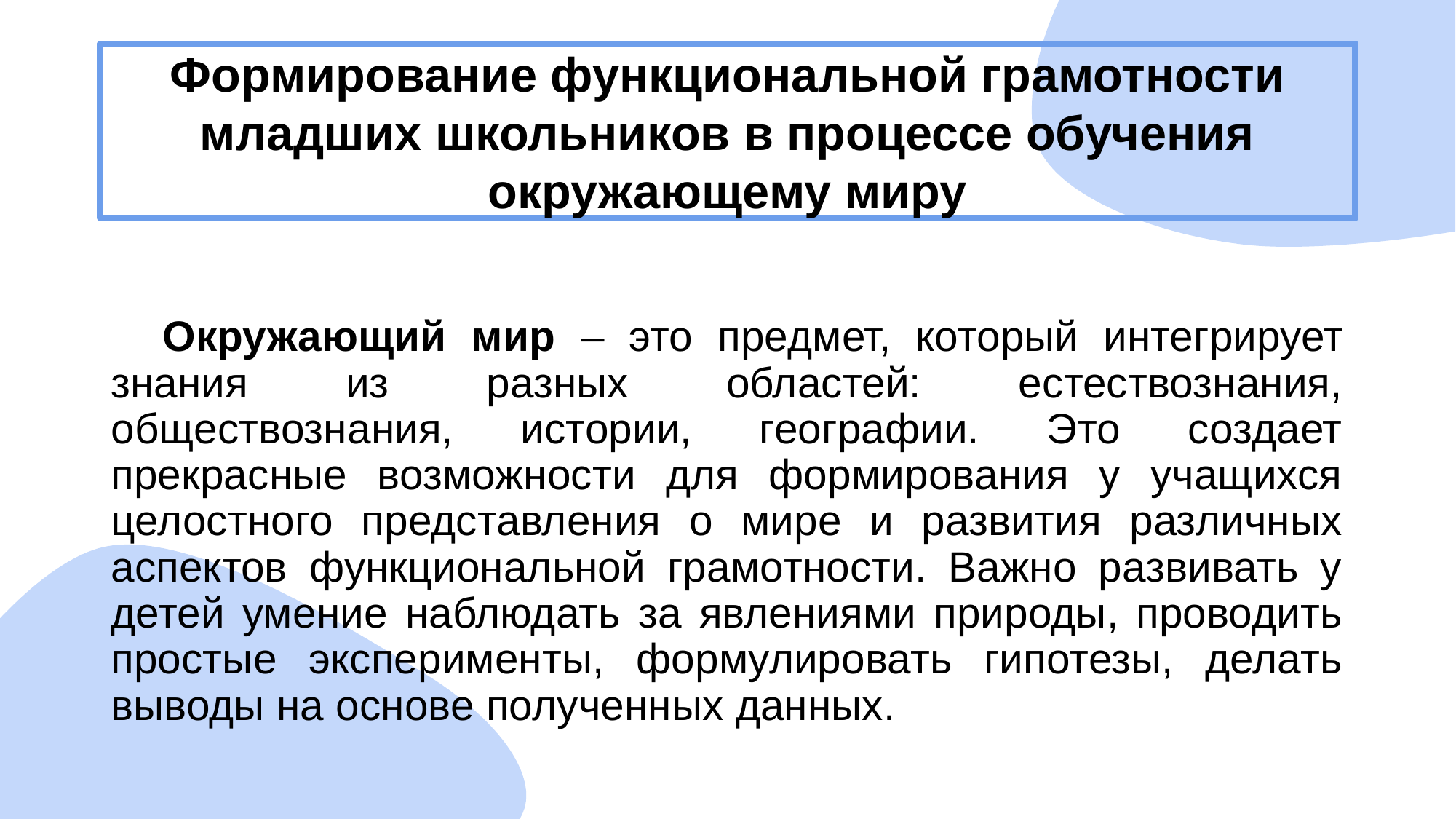

# Формирование функциональной грамотности младших школьников в процессе обучения окружающему миру
Окружающий мир – это предмет, который интегрирует знания из разных областей: естествознания, обществознания, истории, географии. Это создает прекрасные возможности для формирования у учащихся целостного представления о мире и развития различных аспектов функциональной грамотности. Важно развивать у детей умение наблюдать за явлениями природы, проводить простые эксперименты, формулировать гипотезы, делать выводы на основе полученных данных.